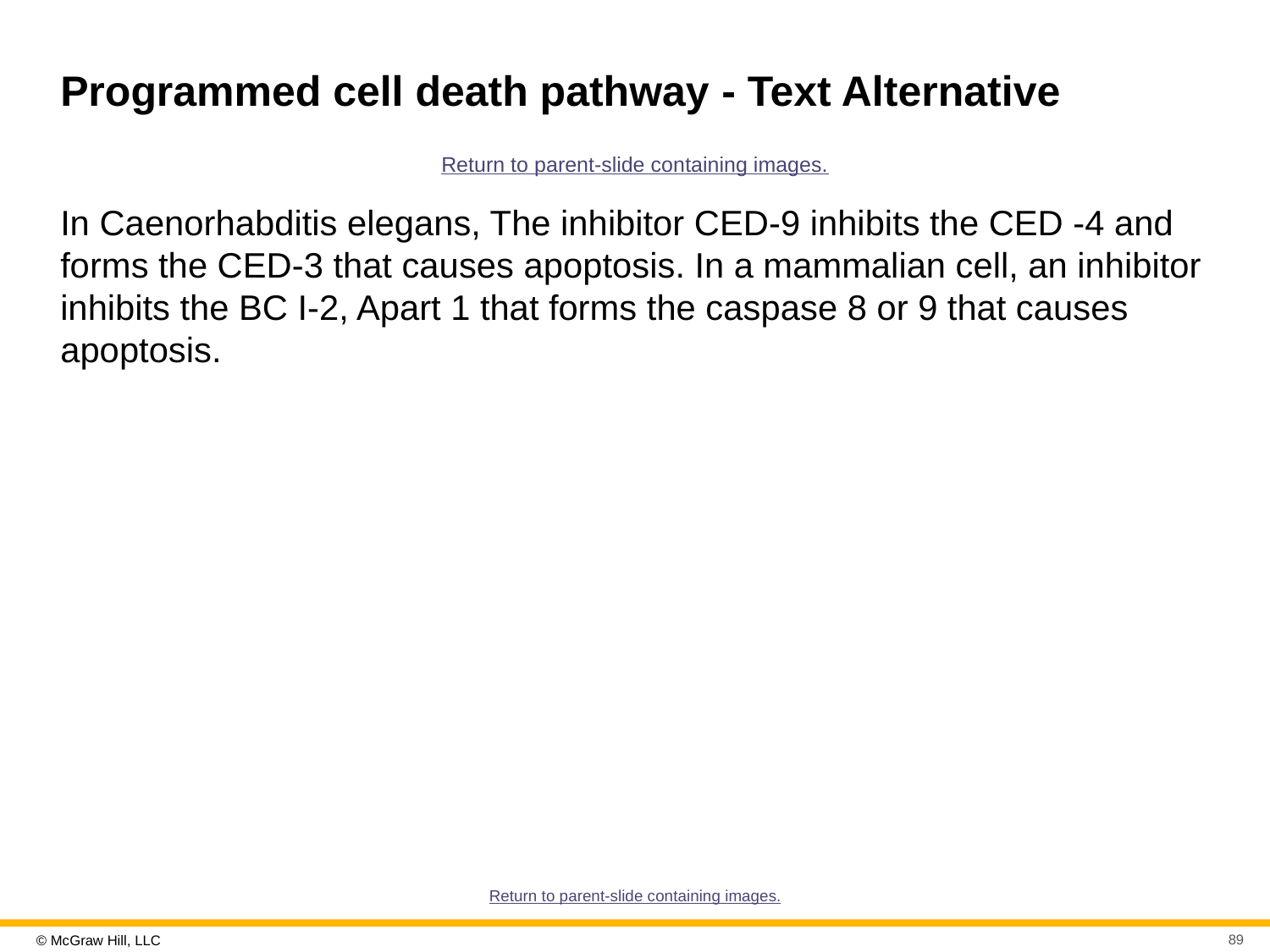

# Programmed cell death pathway - Text Alternative
Return to parent-slide containing images.
In Caenorhabditis elegans, The inhibitor CED-9 inhibits the CED -4 and forms the CED-3 that causes apoptosis. In a mammalian cell, an inhibitor inhibits the BC I-2, Apart 1 that forms the caspase 8 or 9 that causes apoptosis.
Return to parent-slide containing images.
89